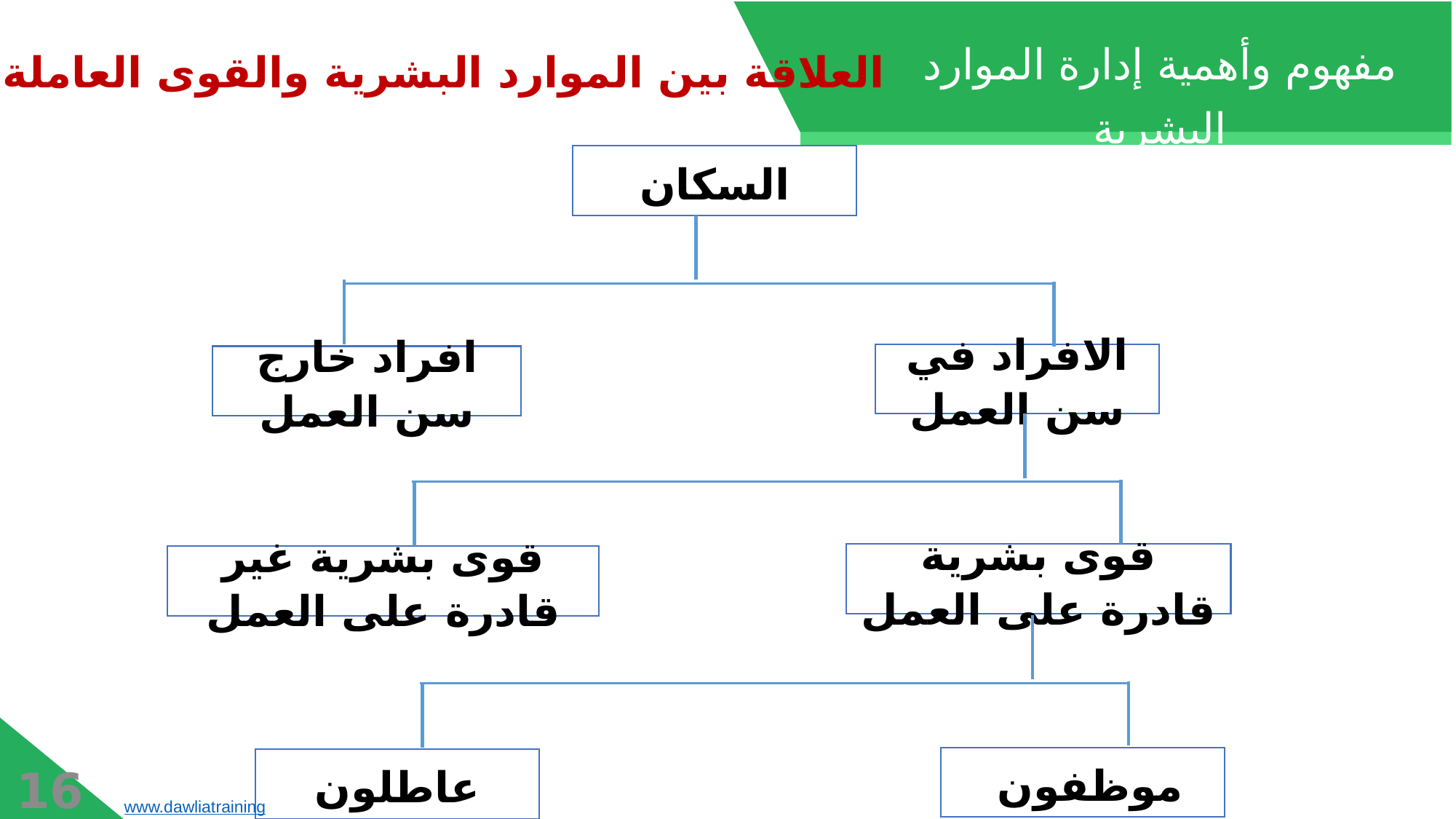

مفهوم وأهمية إدارة الموارد البشرية
العلاقة بين الموارد البشرية والقوى العاملة
السكان
الافراد في سن العمل
افراد خارج سن العمل
قوى بشرية قادرة على العمل
قوى بشرية غير قادرة على العمل
موظفون
عاطلون
16
www.dawliatraining.com